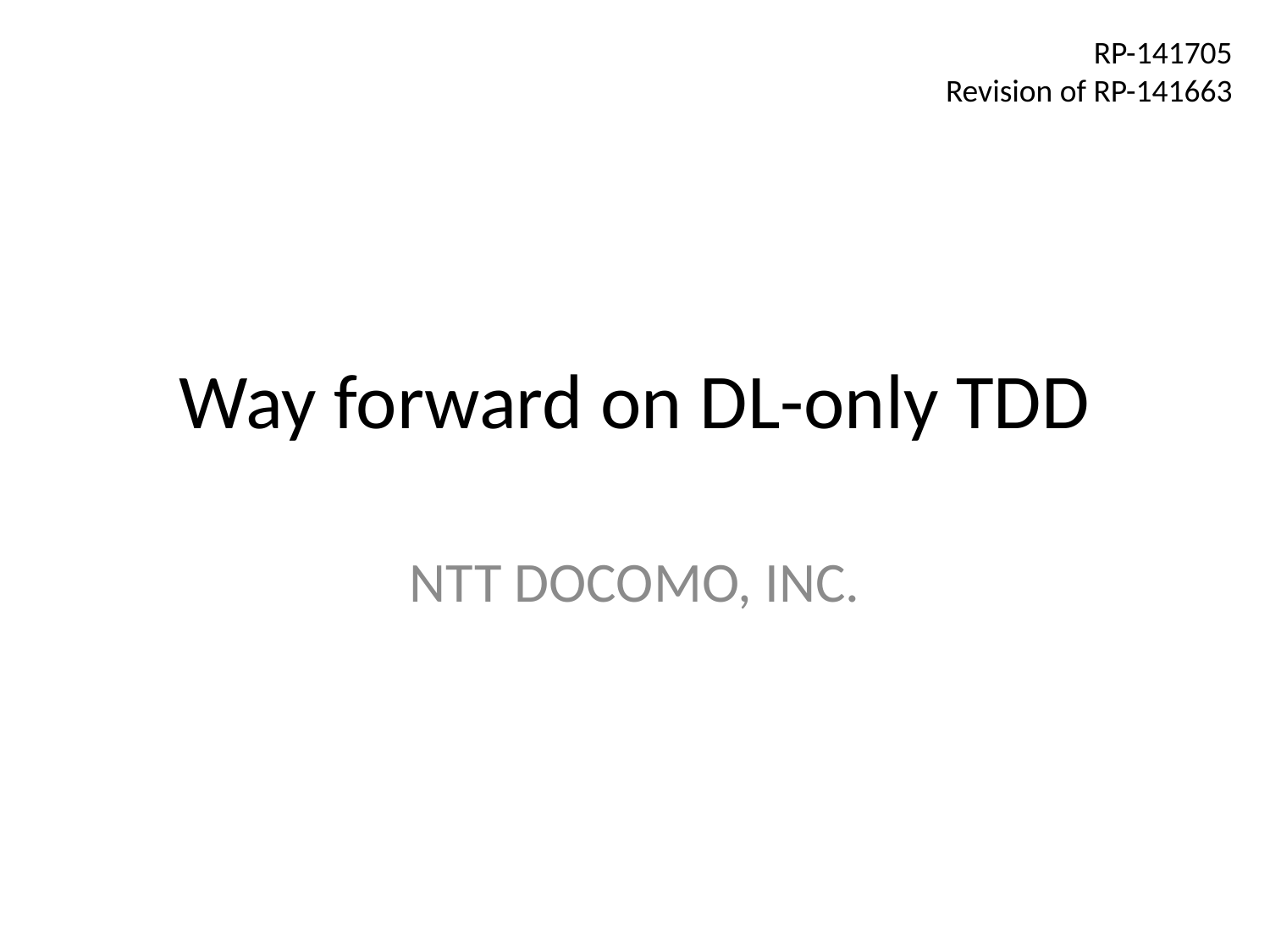

RP-141705
Revision of RP-141663
# Way forward on DL-only TDD
NTT DOCOMO, INC.